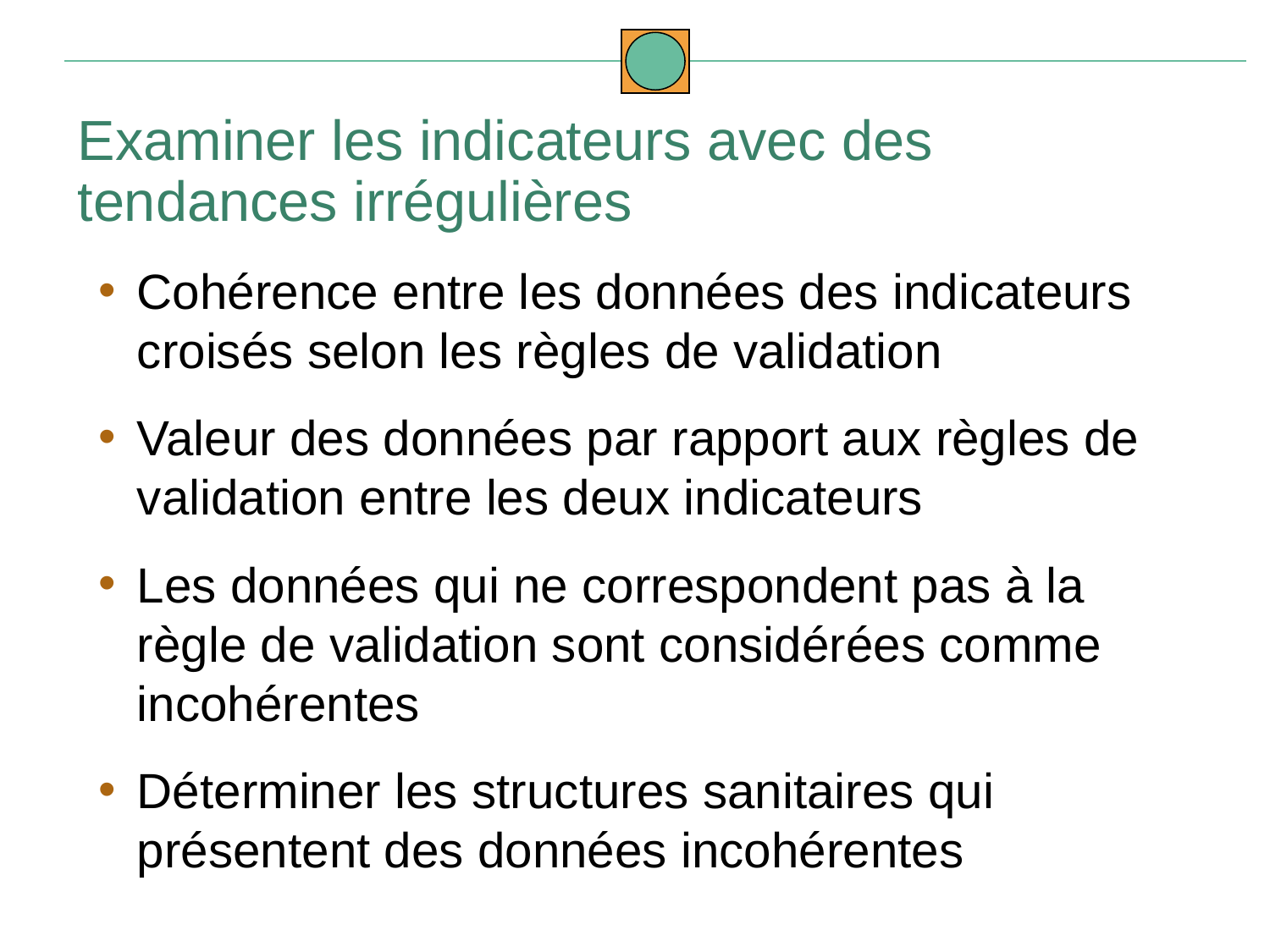

Examiner les indicateurs avec des tendances irrégulières
Cohérence entre les données des indicateurs croisés selon les règles de validation
Valeur des données par rapport aux règles de validation entre les deux indicateurs
Les données qui ne correspondent pas à la règle de validation sont considérées comme incohérentes
Déterminer les structures sanitaires qui présentent des données incohérentes